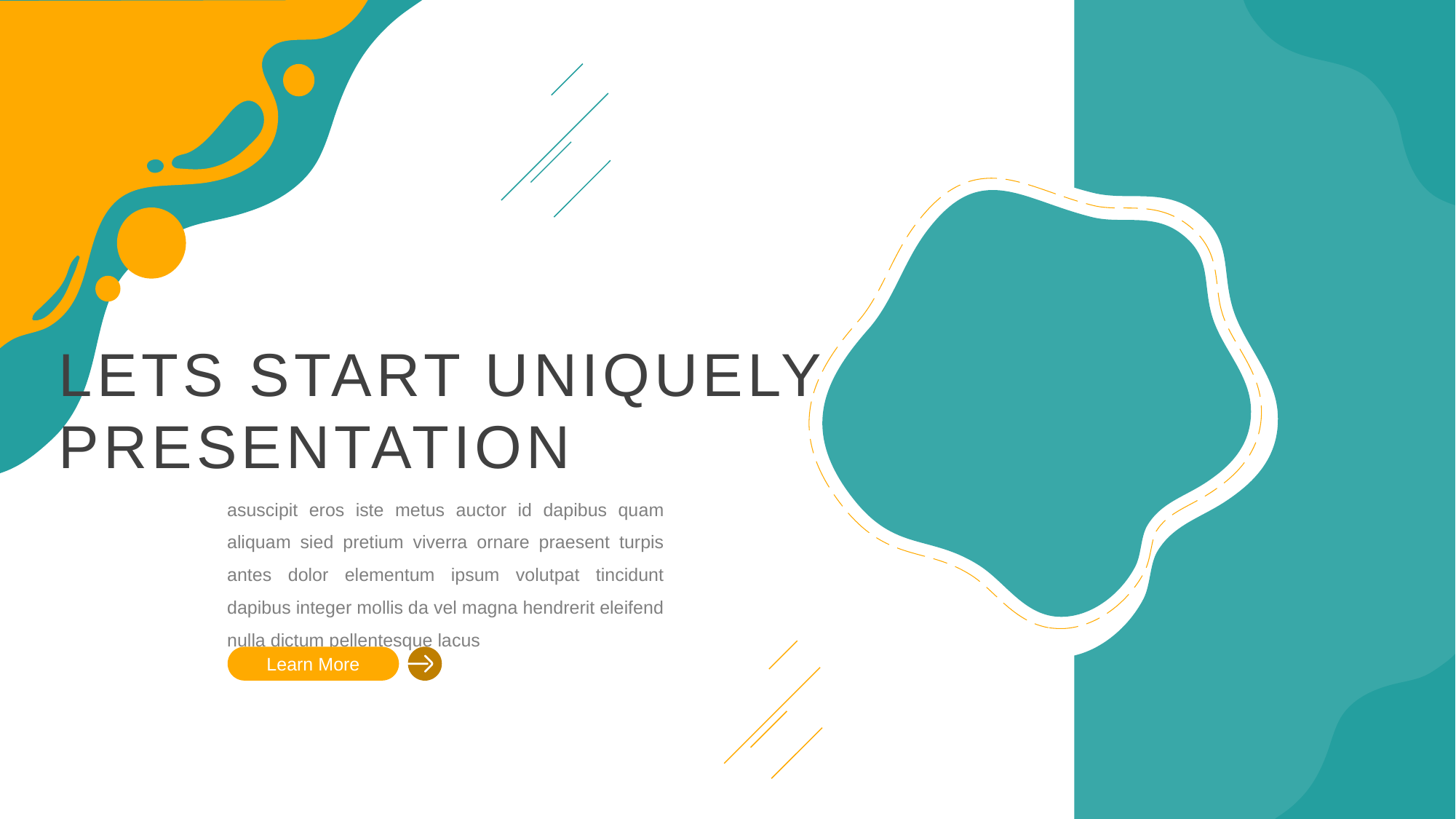

LETS START UNIQUELY
PRESENTATION
asuscipit eros iste metus auctor id dapibus quam aliquam sied pretium viverra ornare praesent turpis antes dolor elementum ipsum volutpat tincidunt dapibus integer mollis da vel magna hendrerit eleifend nulla dictum pellentesque lacus

Learn More